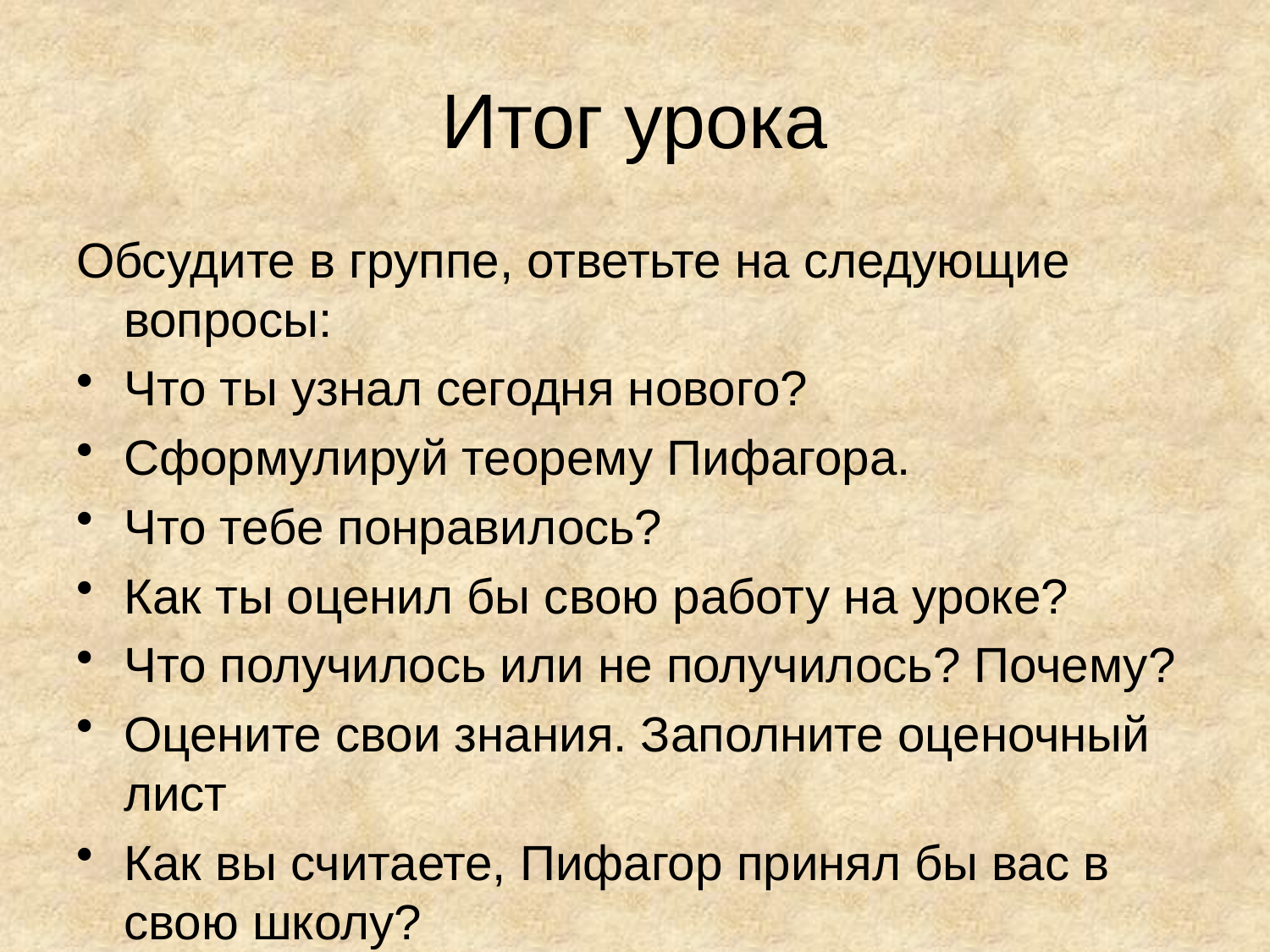

# Итог урока
Обсудите в группе, ответьте на следующие вопросы:
Что ты узнал сегодня нового?
Сформулируй теорему Пифагора.
Что тебе понравилось?
Как ты оценил бы свою работу на уроке?
Что получилось или не получилось? Почему?
Оцените свои знания. Заполните оценочный лист
Как вы считаете, Пифагор принял бы вас в свою школу?